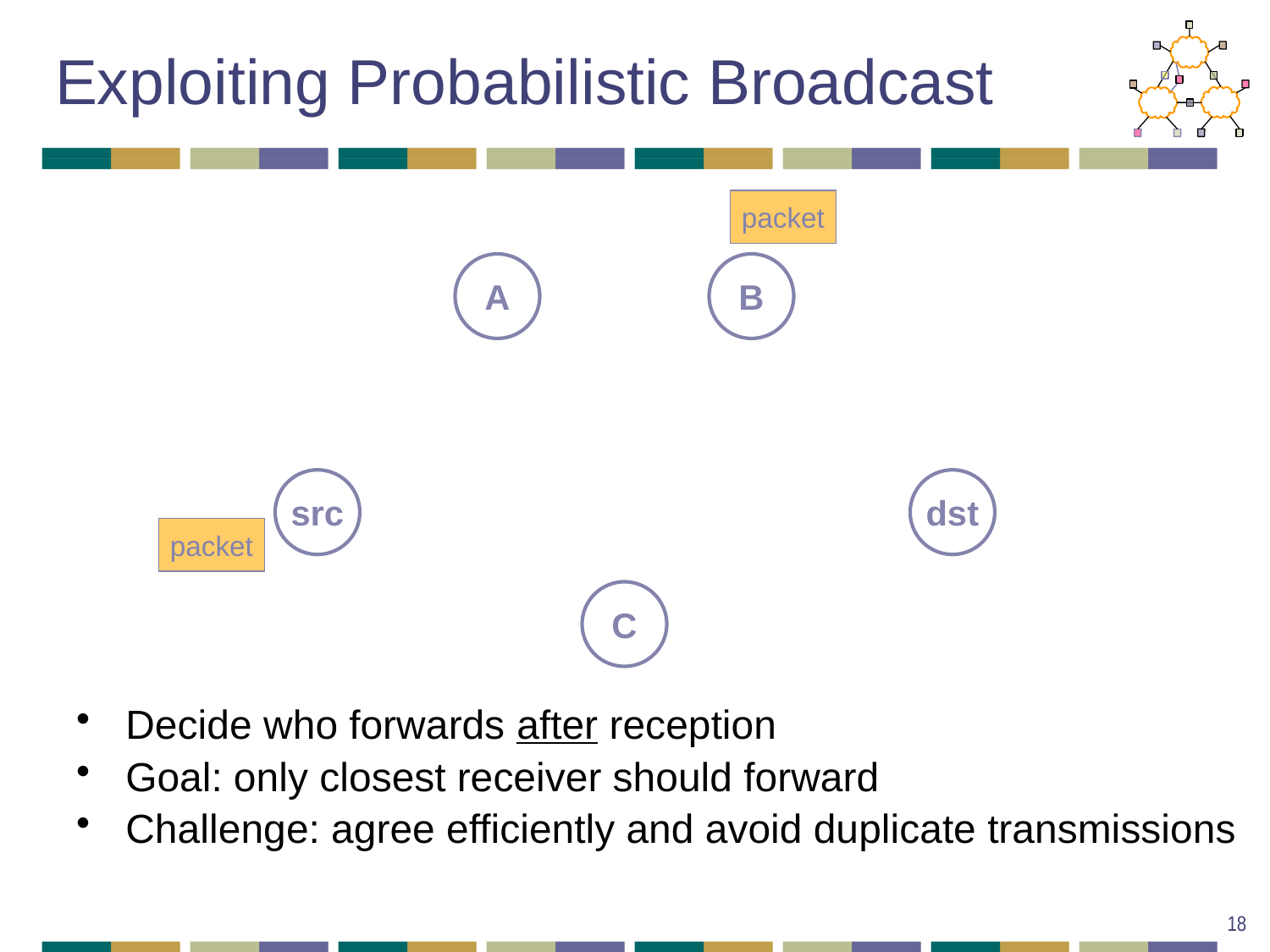

# Exploiting Probabilistic Broadcast
packet
packet
packet
packet
A
B
src
dst
packet
packet
packet
packet
packet
C
Decide who forwards after reception
Goal: only closest receiver should forward
Challenge: agree efficiently and avoid duplicate transmissions

18